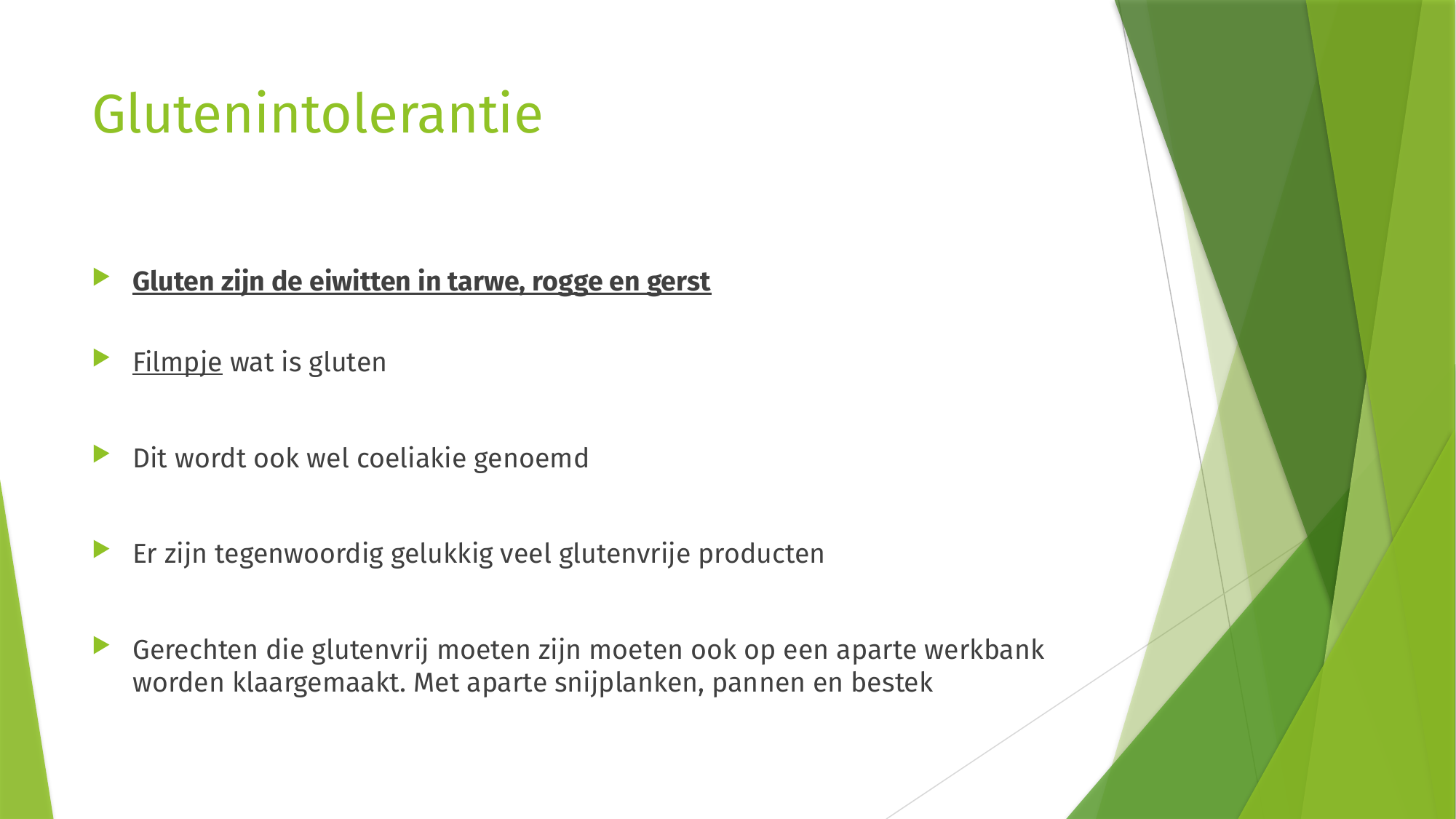

# Glutenintolerantie
Gluten zijn de eiwitten in tarwe, rogge en gerst
Filmpje wat is gluten

Dit wordt ook wel coeliakie genoemd

Er zijn tegenwoordig gelukkig veel glutenvrije producten

Gerechten die glutenvrij moeten zijn moeten ook op een aparte werkbank worden klaargemaakt. Met aparte snijplanken, pannen en bestek